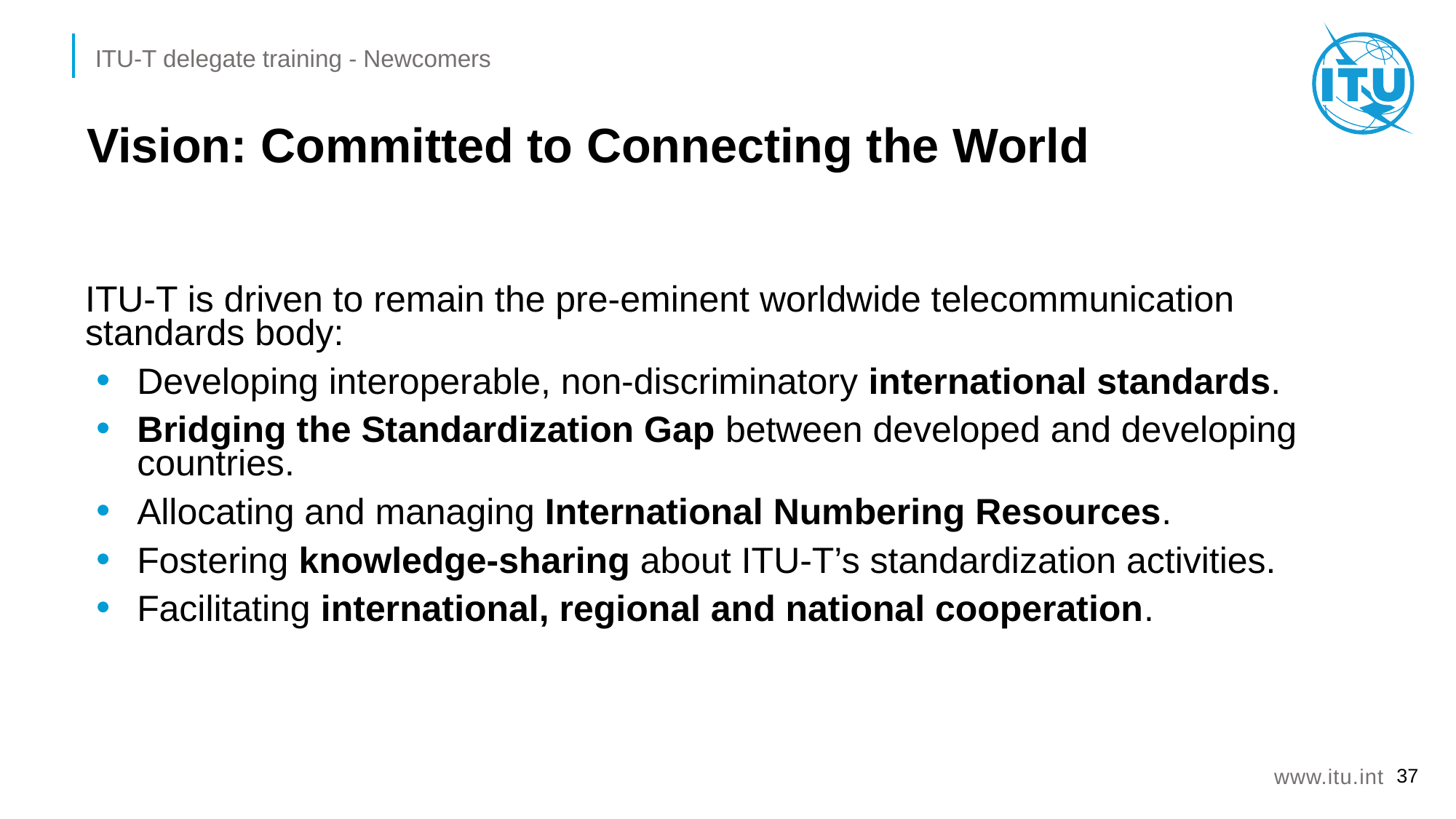

# Vision: Committed to Connecting the World
ITU-T is driven to remain the pre-eminent worldwide telecommunication standards body:
Developing interoperable, non-discriminatory international standards.
Bridging the Standardization Gap between developed and developing countries.
Allocating and managing International Numbering Resources.
Fostering knowledge-sharing about ITU-T’s standardization activities.
Facilitating international, regional and national cooperation.